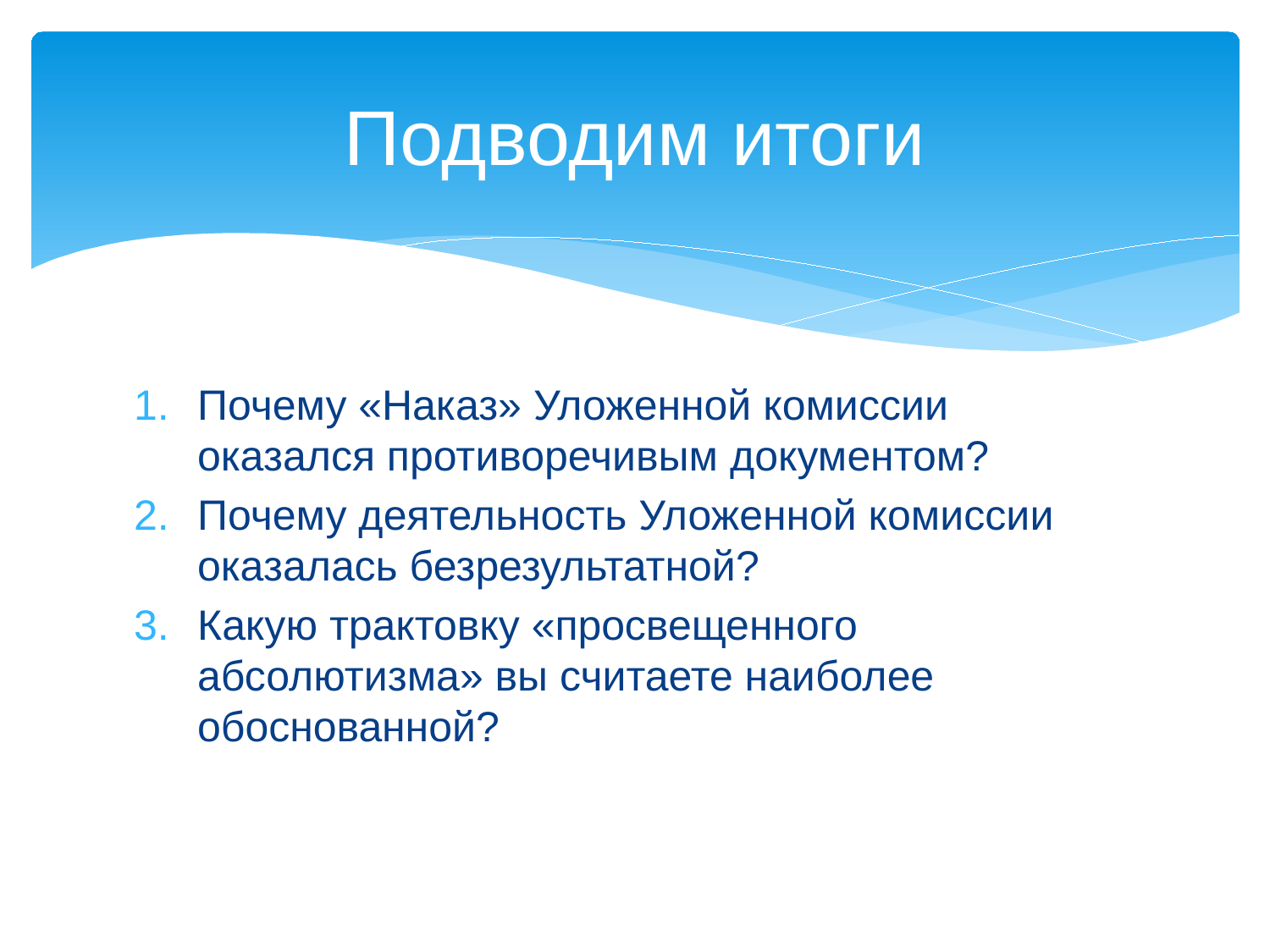

# Подводим итоги
Почему «Наказ» Уложенной комиссии оказался противоречивым документом?
Почему деятельность Уложенной комиссии оказалась безрезультатной?
Какую трактовку «просвещенного абсолютизма» вы считаете наиболее обоснованной?